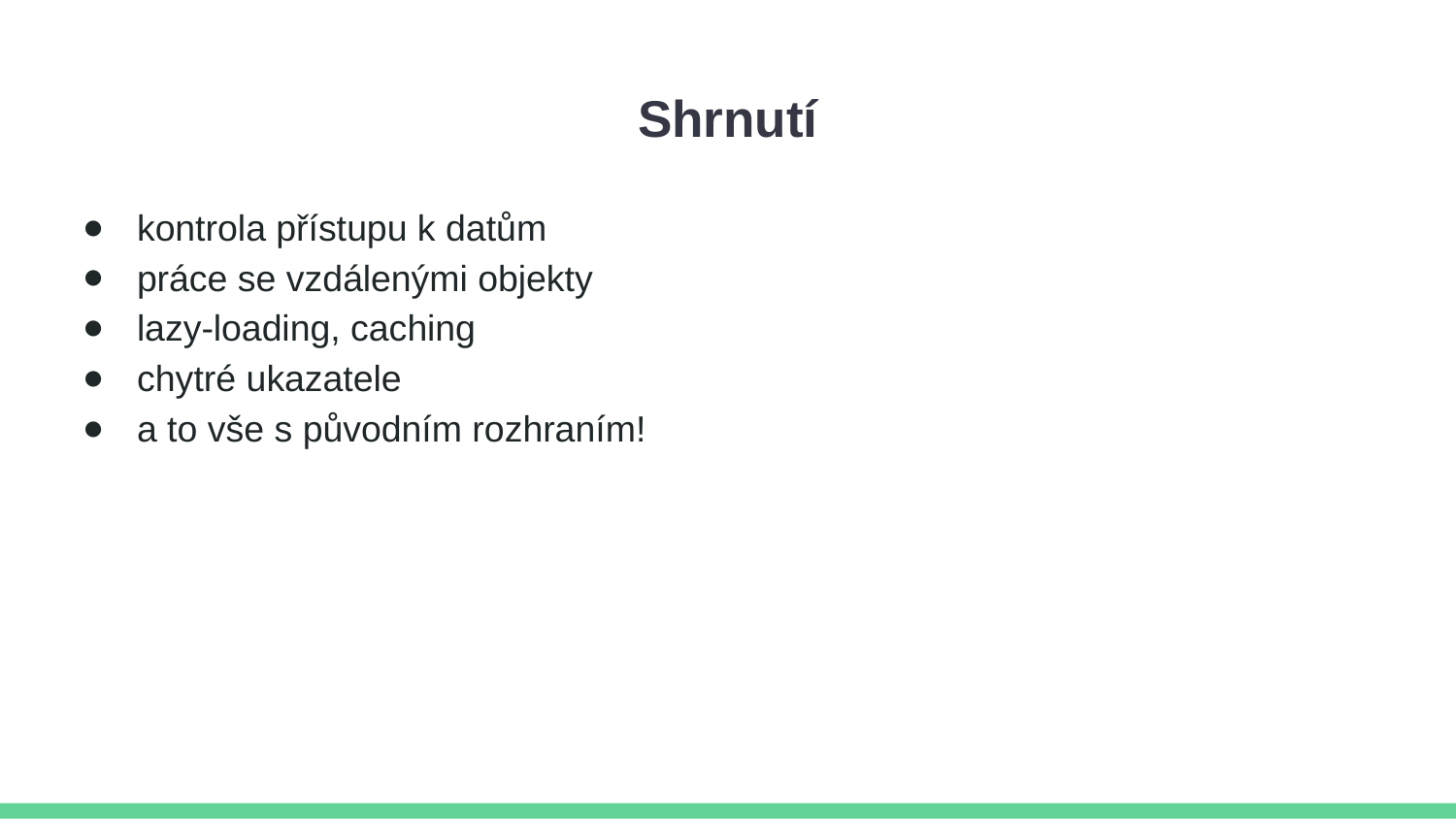

# Shrnutí
kontrola přístupu k datům
práce se vzdálenými objekty
lazy-loading, caching
chytré ukazatele
a to vše s původním rozhraním!